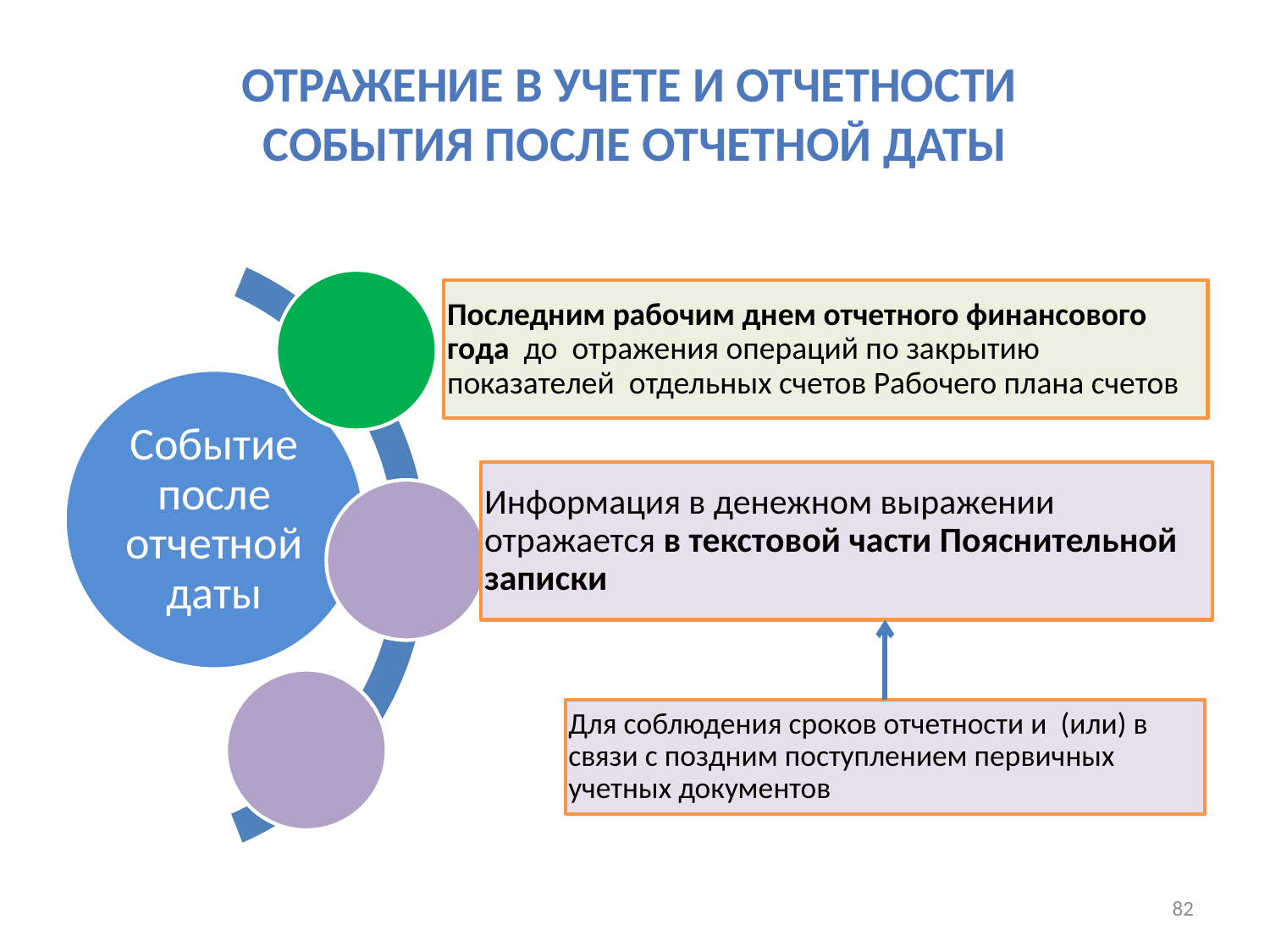

# Отражение в учете и отчетности События после отчетной даты
Событие после отчетной даты
Последним рабочим днем отчетного финансового года  до  отражения операций по закрытию показателей  отдельных счетов Рабочего плана счетов
Информация в денежном выражении отражается в текстовой части Пояснительной записки
Для соблюдения сроков отчетности и  (или) в связи с поздним поступлением первичных учетных документов
82